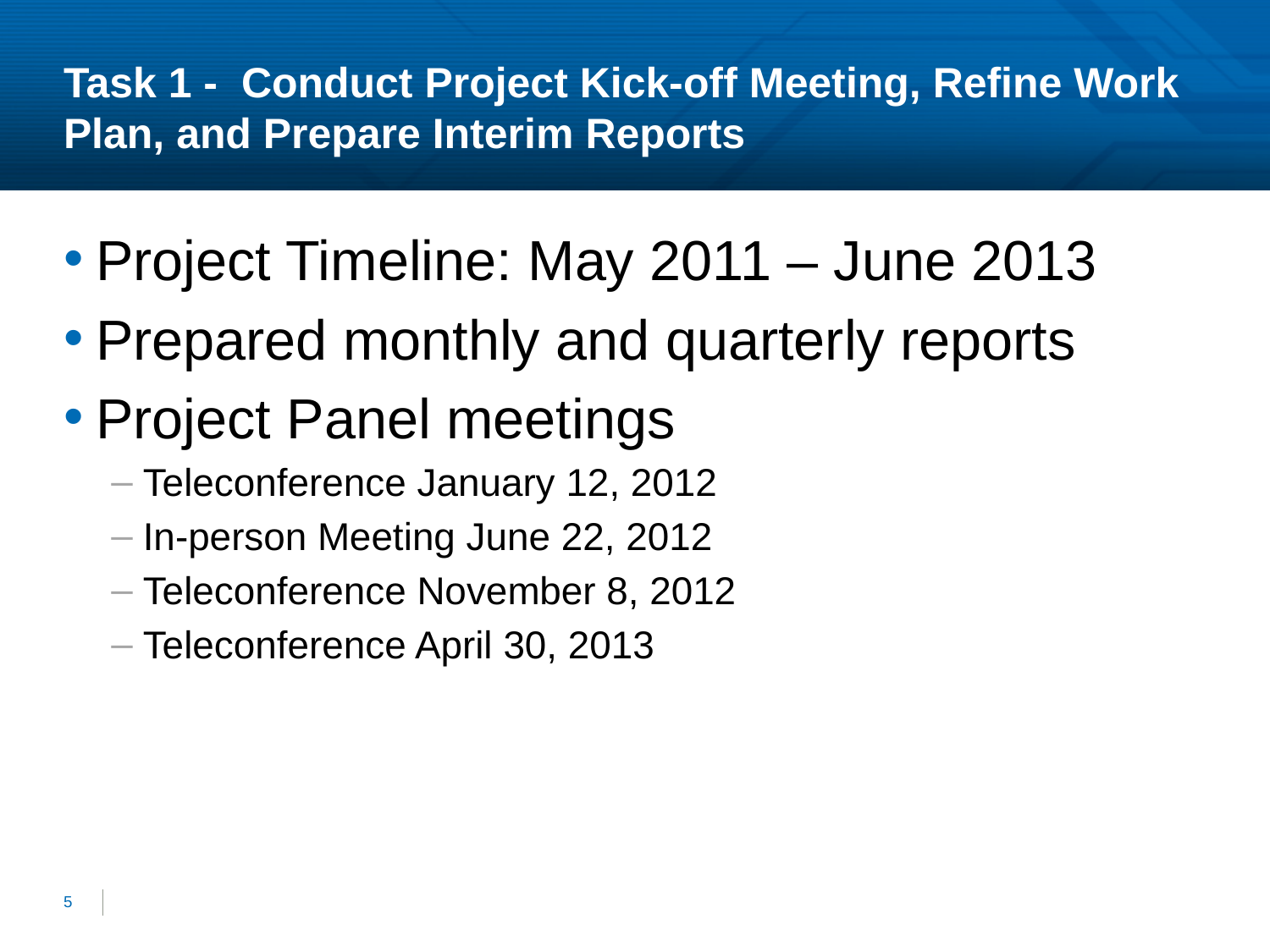

# Task 1 -  Conduct Project Kick-off Meeting, Refine Work Plan, and Prepare Interim Reports
Project Timeline: May 2011 – June 2013
Prepared monthly and quarterly reports
Project Panel meetings
Teleconference January 12, 2012
In-person Meeting June 22, 2012
Teleconference November 8, 2012
Teleconference April 30, 2013

5